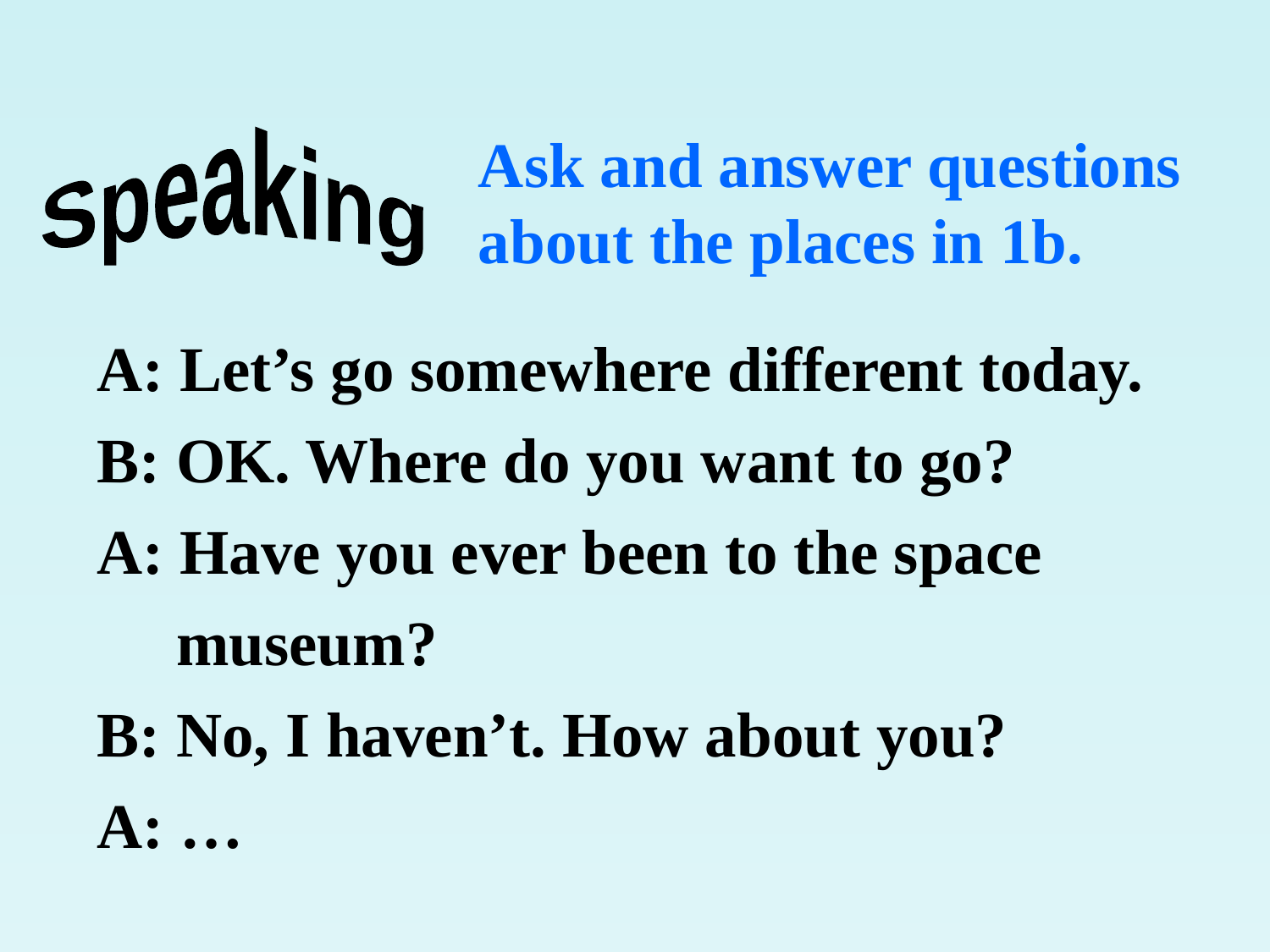

Speaking
Ask and answer questions about the places in 1b.
A: Let’s go somewhere different today.
B: OK. Where do you want to go?
A: Have you ever been to the space
     museum?
B: No, I haven’t. How about you?
A: …